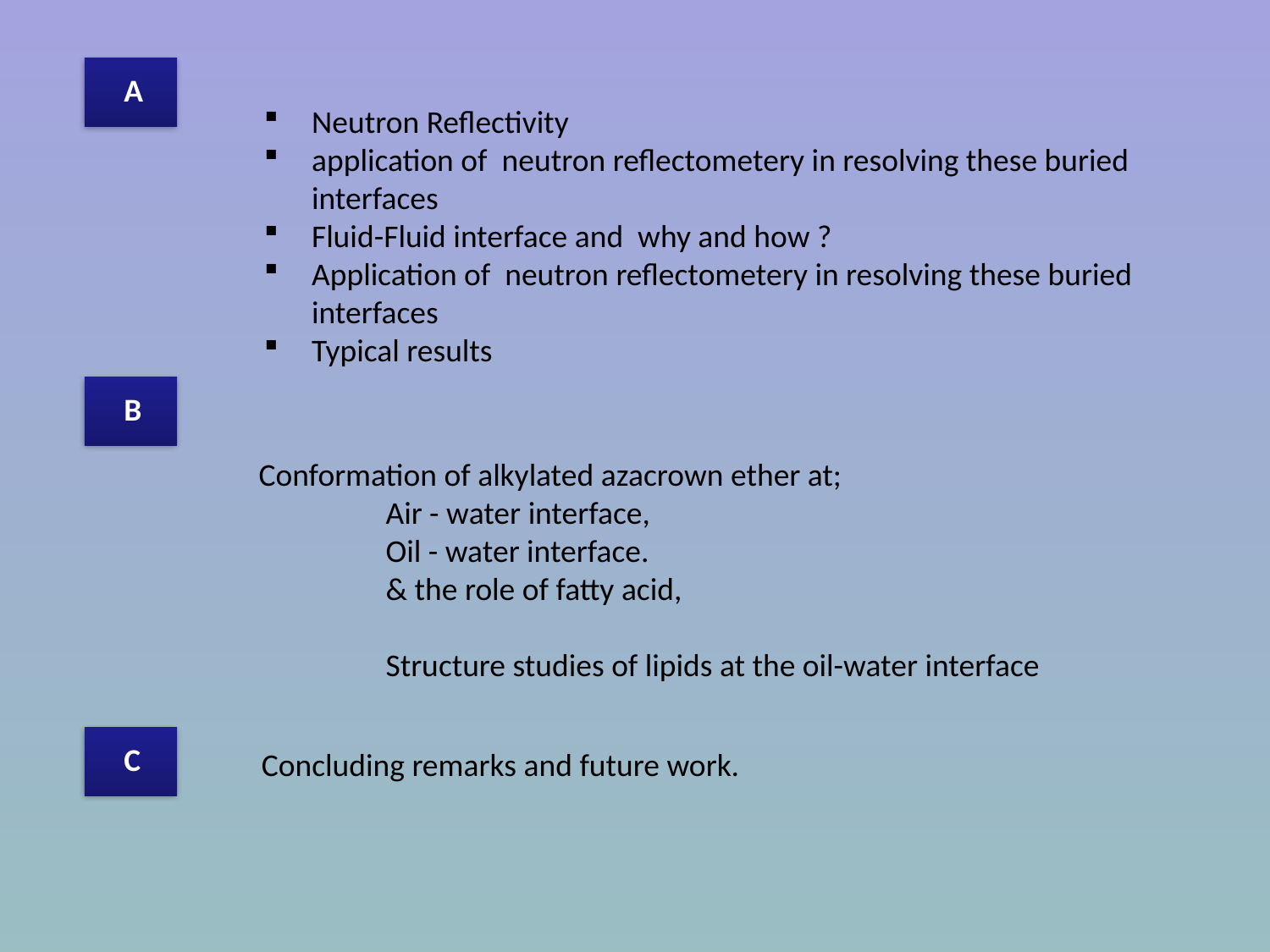

A
Neutron Reflectivity
application of  neutron reflectometery in resolving these buried interfaces
Fluid-Fluid interface and  why and how ?
Application of  neutron reflectometery in resolving these buried interfaces
Typical results

B
Conformation of alkylated azacrown ether at;
Air - water interface,
Oil - water interface.
& the role of fatty acid,

Structure studies of lipids at the oil-water interface

C
Concluding remarks and future work.